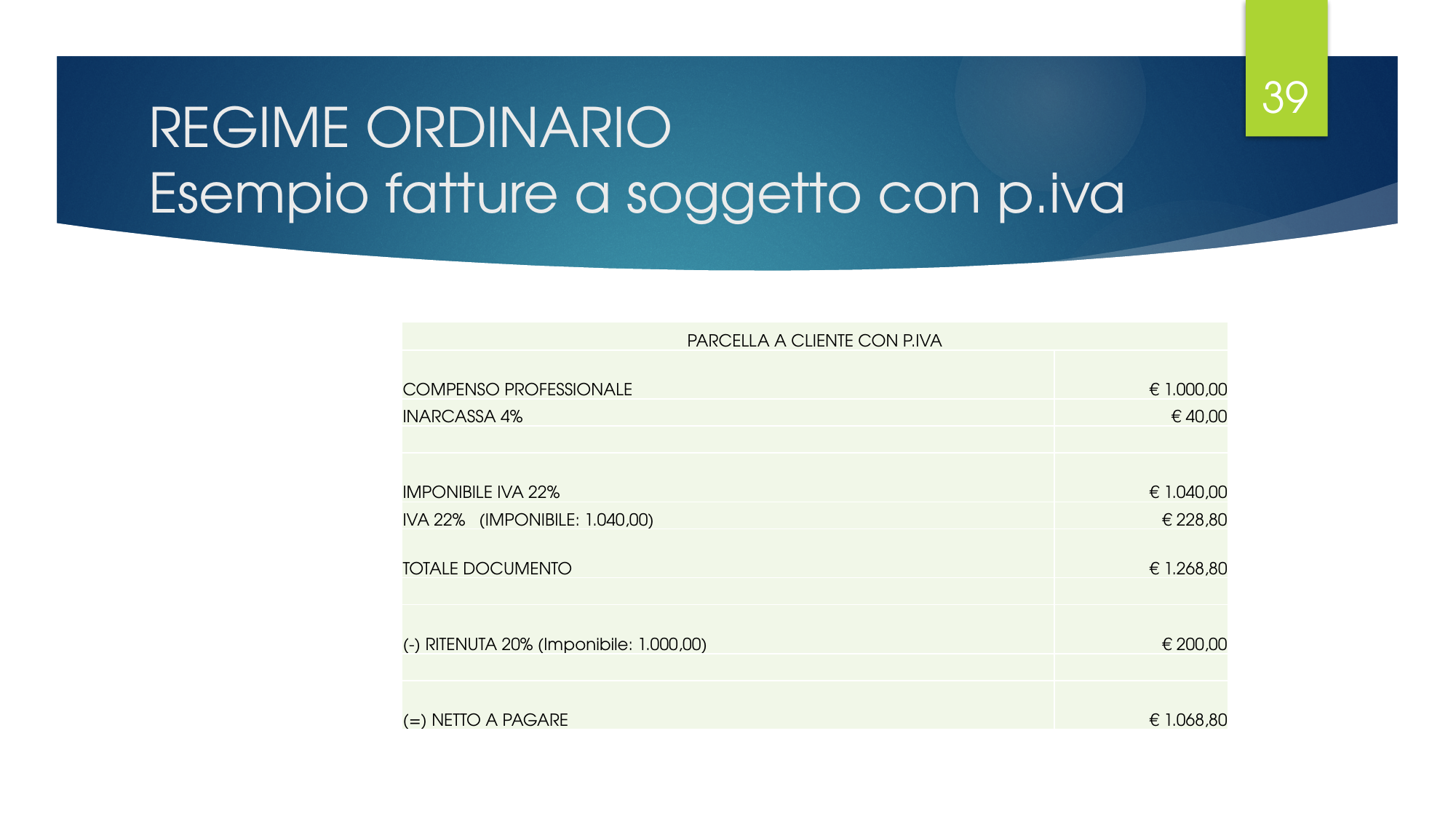

39
# REGIME ORDINARIO Esempio fatture a soggetto con p.iva
| PARCELLA A CLIENTE CON P.IVA |  |
| --- | --- |
| COMPENSO PROFESSIONALE | € 1.000,00 |
| INARCASSA 4% | € 40,00 |
|  |  |
| IMPONIBILE IVA 22% | € 1.040,00 |
| IVA 22% (IMPONIBILE: 1.040,00) | € 228,80 |
| TOTALE DOCUMENTO | € 1.268,80 |
|  |  |
| (-) RITENUTA 20% (Imponibile: 1.000,00) | € 200,00 |
|  |  |
| (=) NETTO A PAGARE | € 1.068,80 |